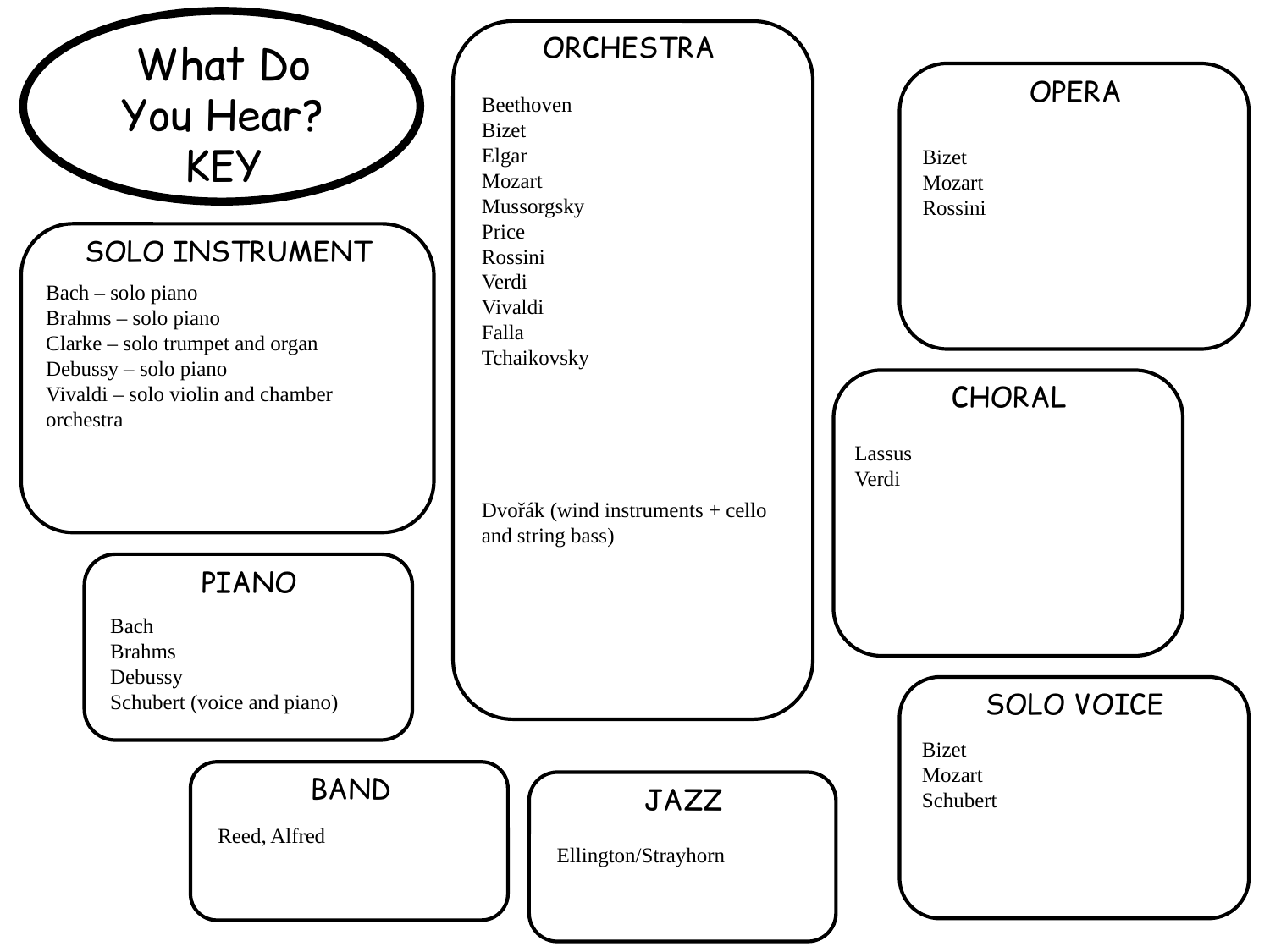

What Do
You Hear?
KEY

ORCHESTRA

OPERA
Beethoven
Bizet
Elgar
Mozart
Mussorgsky
Price
Rossini
Verdi
Vivaldi
Falla
Tchaikovsky

Dvořák (wind instruments + cello and string bass)

Bizet
Mozart
Rossini

SOLO INSTRUMENT
Bach – solo piano
Brahms – solo piano
Clarke – solo trumpet and organ
Debussy – solo piano
Vivaldi – solo violin and chamber orchestra

CHORAL
Lassus
Verdi

PIANO
Bach
Brahms
Debussy
Schubert (voice and piano)

SOLO VOICE
Bizet
Mozart
Schubert

BAND

JAZZ
Reed, Alfred
Ellington/Strayhorn